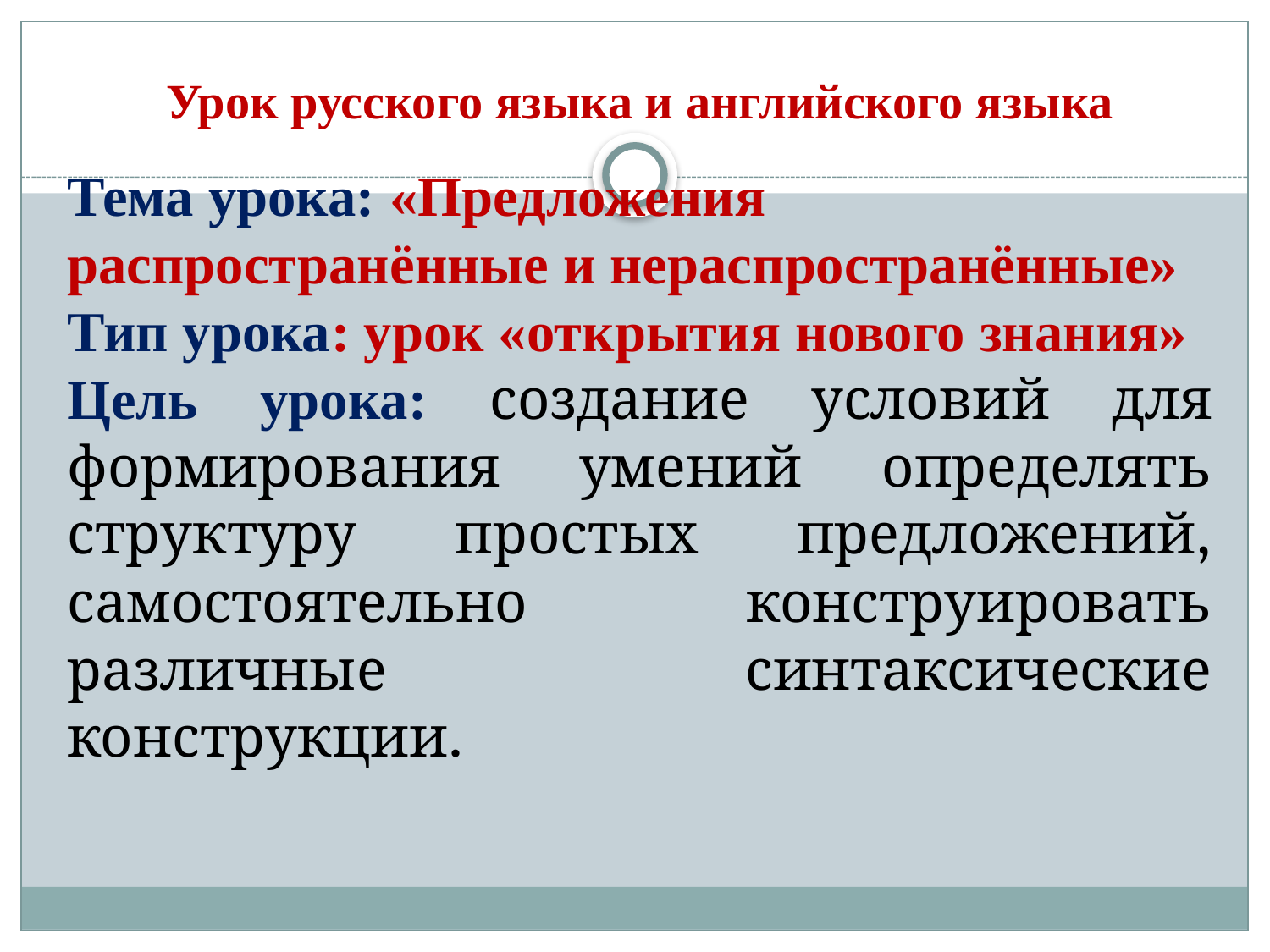

#
Урок русского языка и английского языка

Тема урока: «Предложения распространённые и нераспространённые»
Тип урока: урок «открытия нового знания»
Цель урока: создание условий для формирования умений определять структуру простых предложений, самостоятельно конструировать различные синтаксические конструкции.